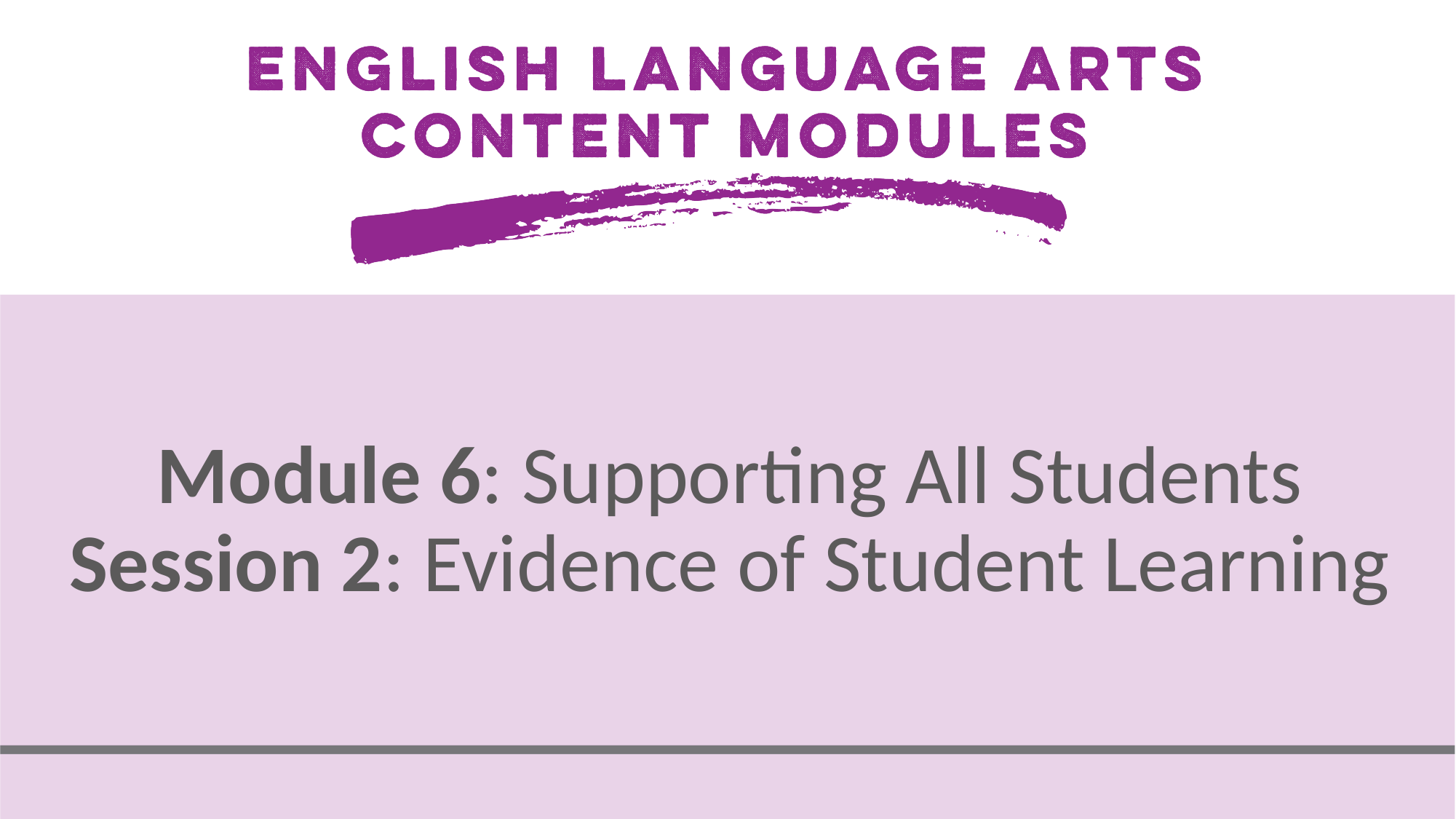

# Module 6: Supporting All Students Session 2: Evidence of Student Learning